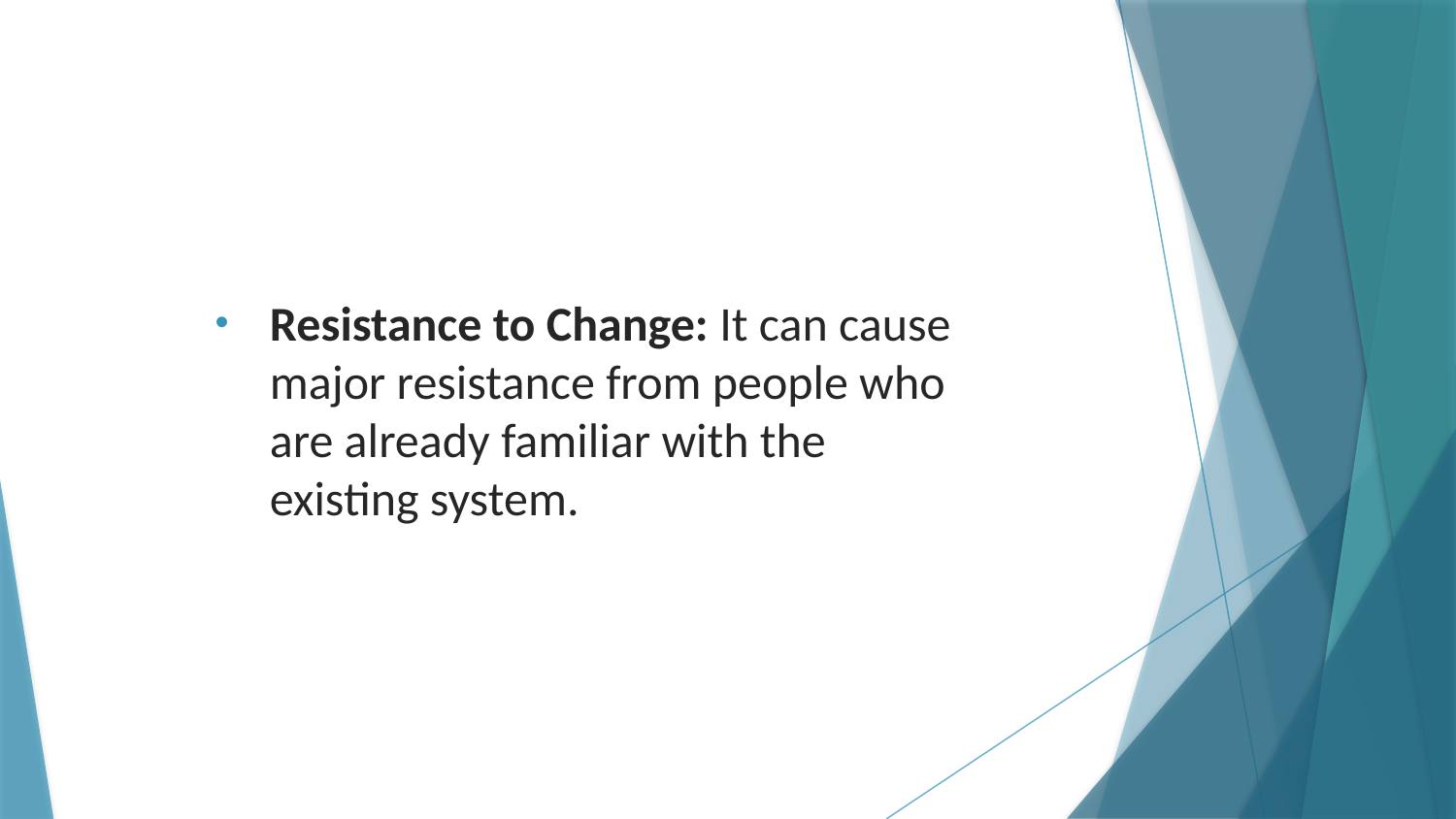

Resistance to Change: It can cause major resistance from people who are already familiar with the existing system.